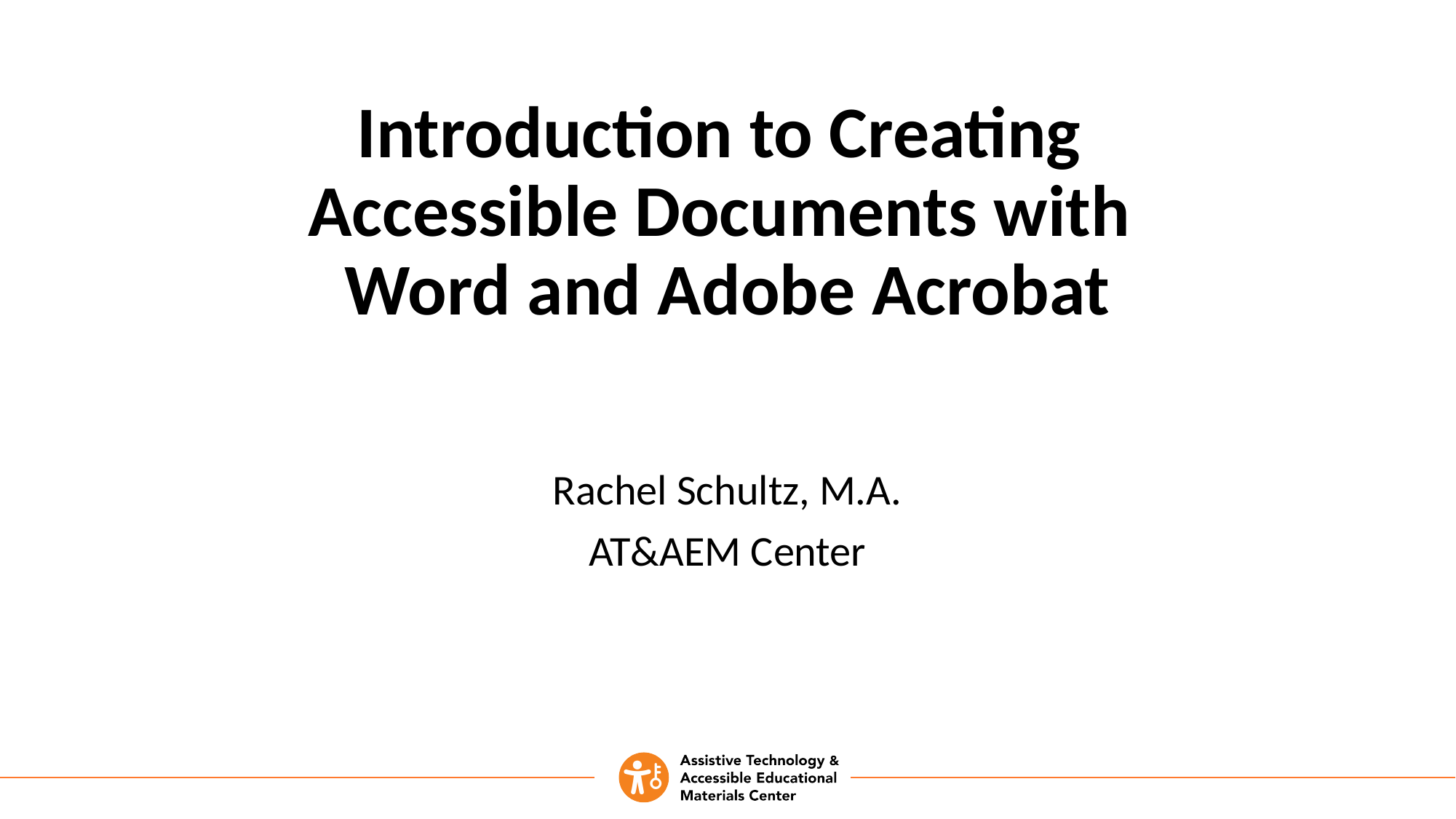

# Introduction to Creating Accessible Documents with Word and Adobe Acrobat
Rachel Schultz, M.A.
AT&AEM Center